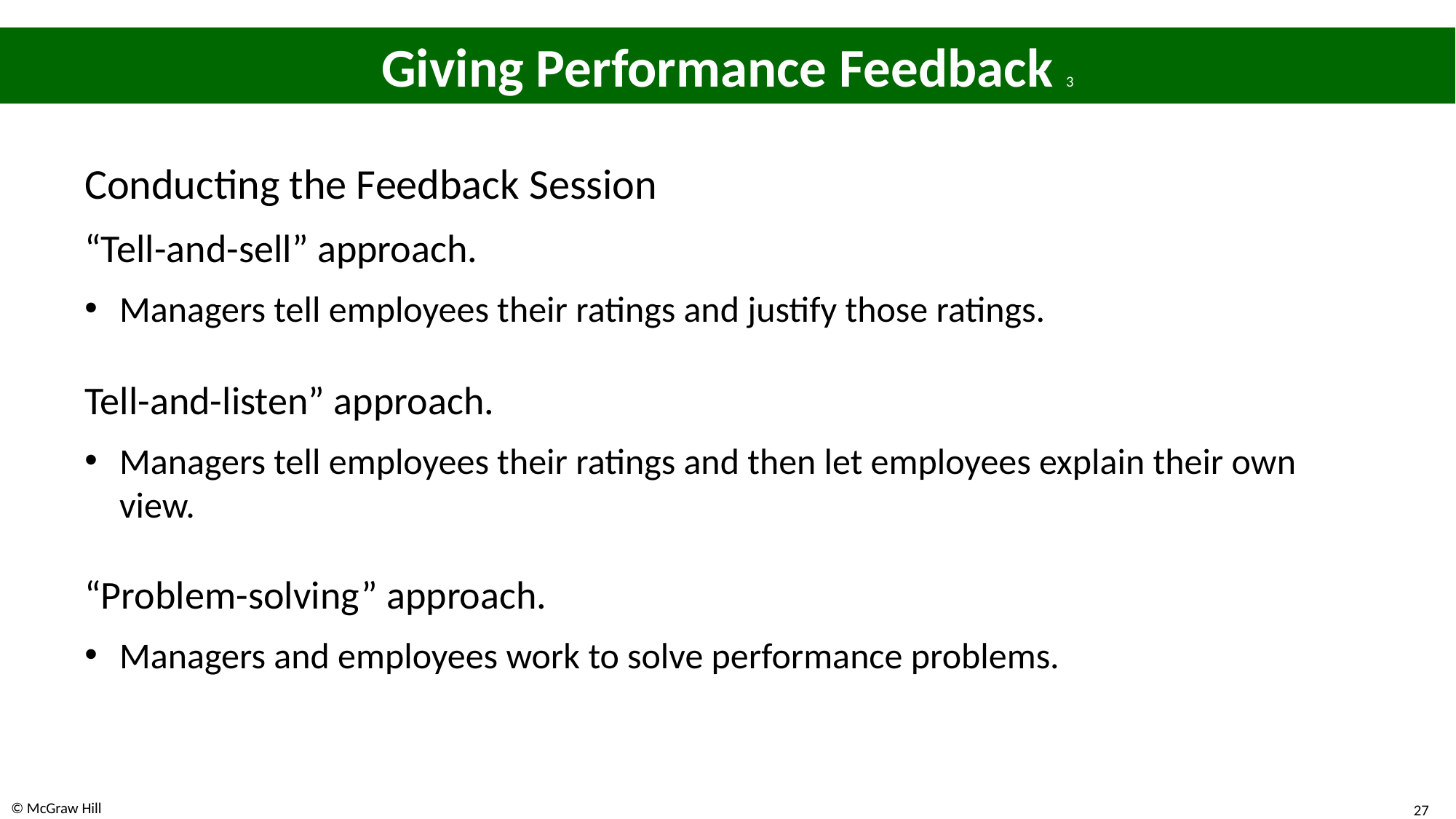

# Giving Performance Feedback 3
Conducting the Feedback Session
“Tell-and-sell” approach.
Managers tell employees their ratings and justify those ratings.
Tell-and-listen” approach.
Managers tell employees their ratings and then let employees explain their own view.
“Problem-solving” approach.
Managers and employees work to solve performance problems.